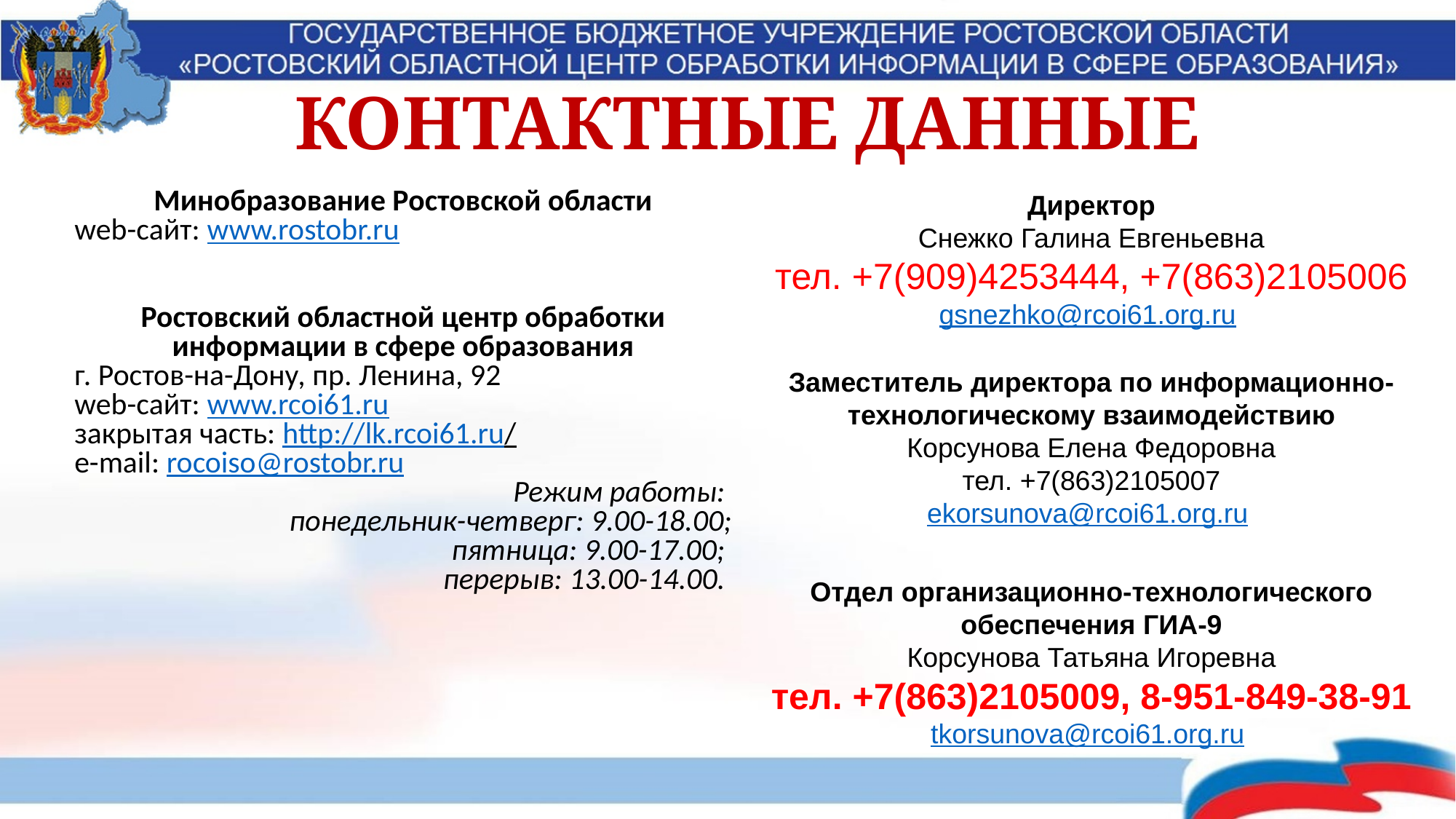

КОНТАКТНЫЕ ДАННЫЕ
Минобразование Ростовской области
web-сайт: www.rostobr.ru

Ростовский областной центр обработки информации в сфере образования
г. Ростов-на-Дону, пр. Ленина, 92
web-сайт: www.rcoi61.ru
закрытая часть: http://lk.rcoi61.ru/
e-mail: rocoiso@rostobr.ru
Режим работы:
понедельник-четверг: 9.00-18.00;
пятница: 9.00-17.00;
перерыв: 13.00-14.00.
Директор
Снежко Галина Евгеньевна
тел. +7(909)4253444, +7(863)2105006
gsnezhko@rcoi61.org.ru
Заместитель директора по информационно-технологическому взаимодействию
Корсунова Елена Федоровна
тел. +7(863)2105007
ekorsunova@rcoi61.org.ru
Отдел организационно-технологического обеспечения ГИА-9
Корсунова Татьяна Игоревна
тел. +7(863)2105009, 8-951-849-38-91
tkorsunova@rcoi61.org.ru